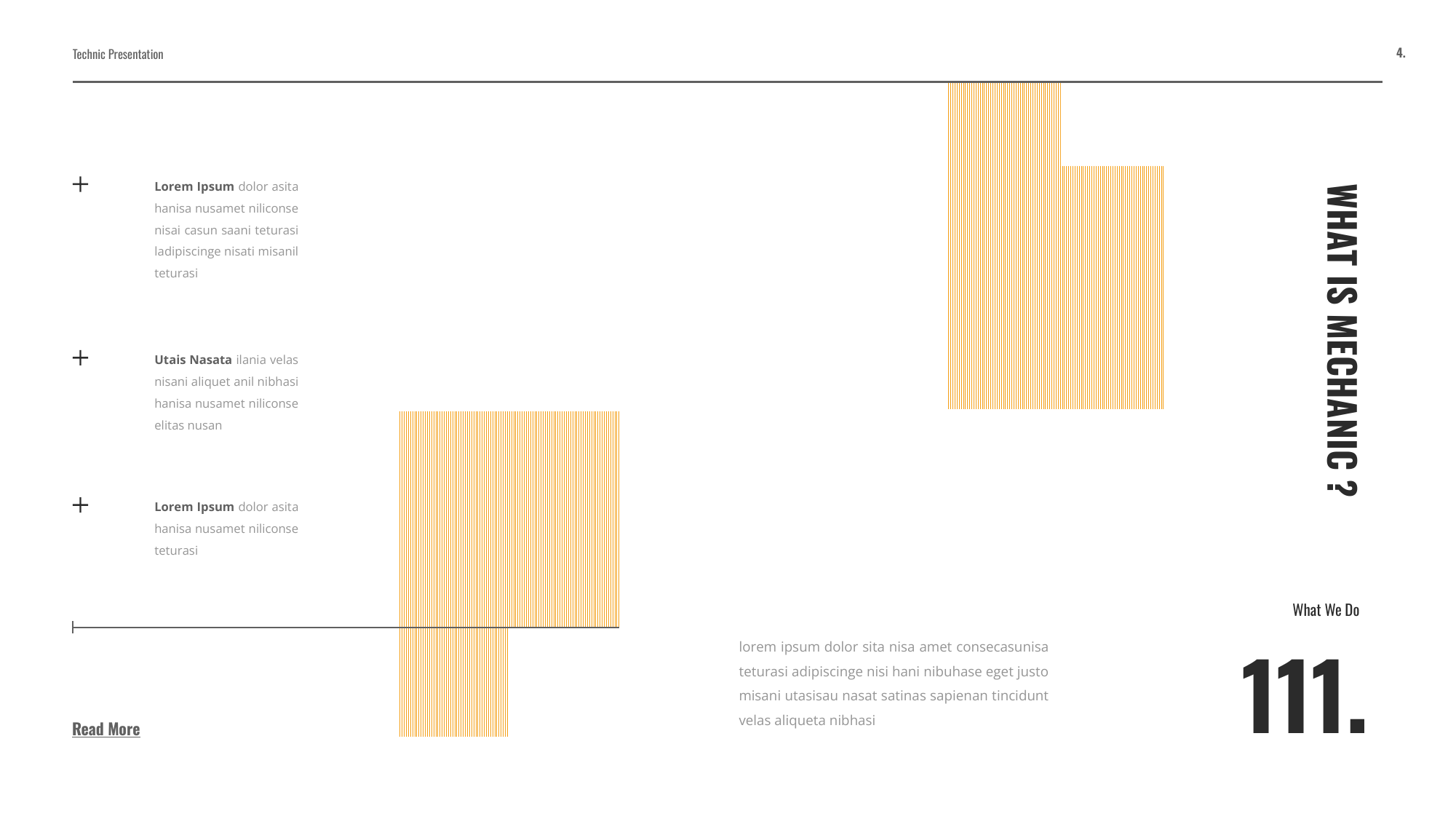

4.
Technic Presentation
Lorem Ipsum dolor asita hanisa nusamet niliconse nisai casun saani teturasi ladipiscinge nisati misanil teturasi

WHAT IS MECHANIC ?
Utais Nasata ilania velas nisani aliquet anil nibhasi hanisa nusamet niliconse elitas nusan

Lorem Ipsum dolor asita hanisa nusamet niliconse teturasi

What We Do
111.
lorem ipsum dolor sita nisa amet consecasunisa teturasi adipiscinge nisi hani nibuhase eget justo misani utasisau nasat satinas sapienan tincidunt velas aliqueta nibhasi
Read More